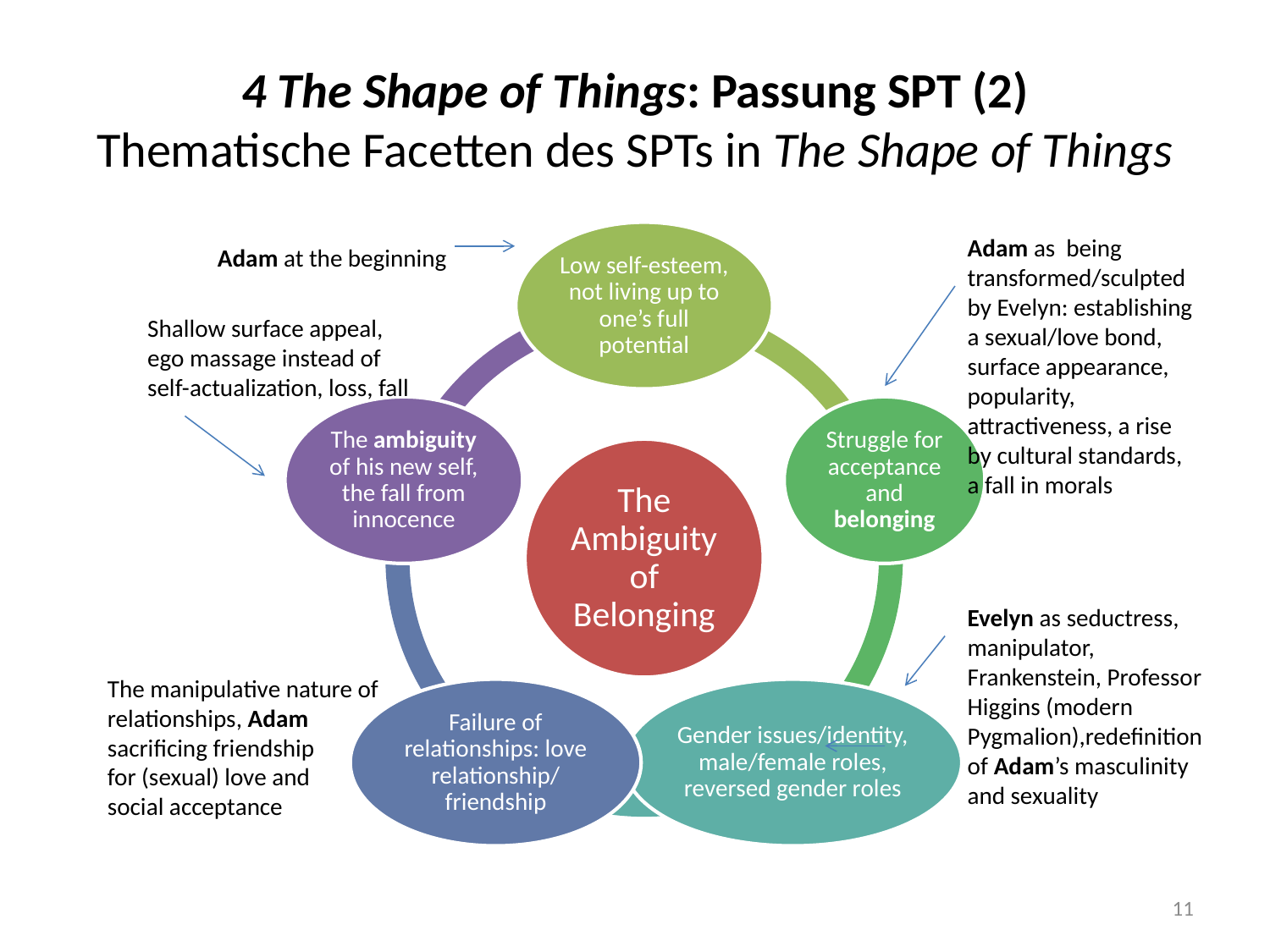

# 4 The Shape of Things: Passung SPT (2) Thematische Facetten des SPTs in The Shape of Things
The Ambiguity of Belonging
Low self-esteem, not living up to one’s full potential
Struggle for acceptance and belonging
Gender issues/identity, male/female roles, reversed gender roles
Failure of relationships: love relationship/
friendship
The ambiguity of his new self, the fall from innocence
Adam as  being transformed/sculpted by Evelyn: establishing a sexual/love bond,
surface appearance, popularity, attractiveness, a rise by cultural standards, a fall in morals
Adam at the beginning
Shallow surface appeal, ego massage instead of self-actualization, loss, fall
Evelyn as seductress, manipulator, Frankenstein, Professor Higgins (modern Pygmalion),redefinition of Adam’s masculinity and sexuality
The manipulative nature of
relationships, Adam
sacrificing friendship
for (sexual) love and
social acceptance
11